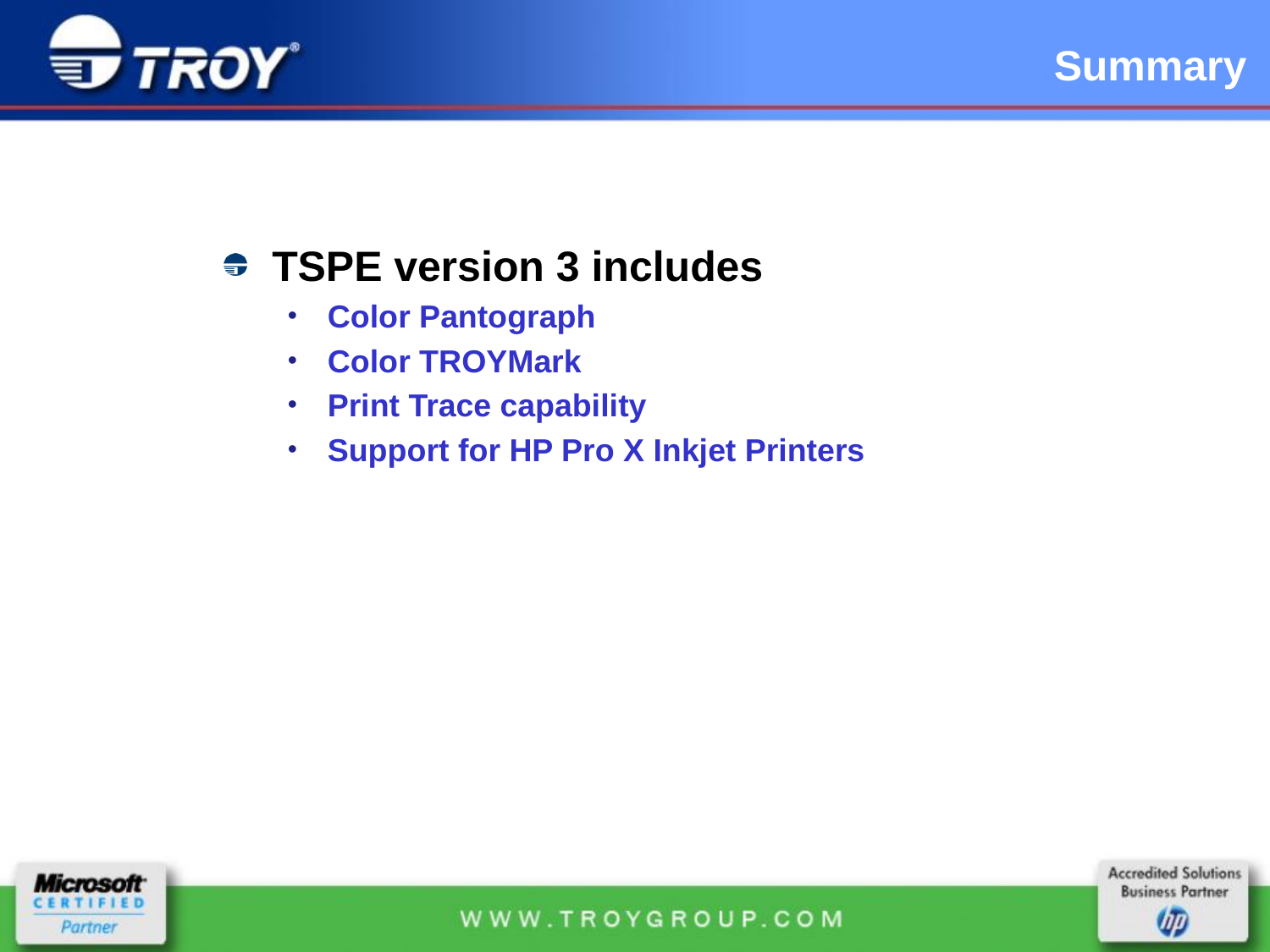

# Summary
TSPE version 3 includes
Color Pantograph
Color TROYMark
Print Trace capability
Support for HP Pro X Inkjet Printers